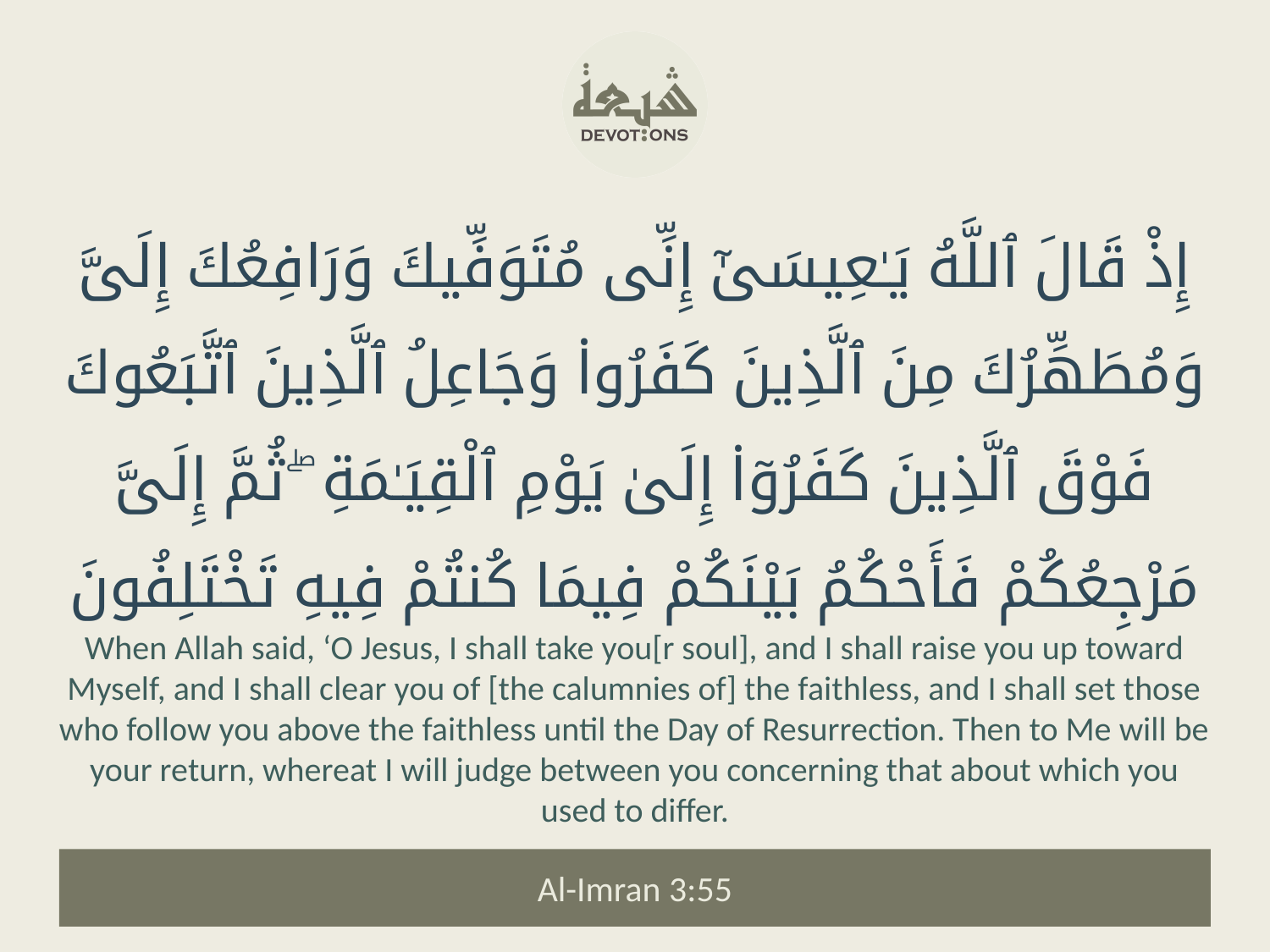

إِذْ قَالَ ٱللَّهُ يَـٰعِيسَىٰٓ إِنِّى مُتَوَفِّيكَ وَرَافِعُكَ إِلَىَّ وَمُطَهِّرُكَ مِنَ ٱلَّذِينَ كَفَرُوا۟ وَجَاعِلُ ٱلَّذِينَ ٱتَّبَعُوكَ فَوْقَ ٱلَّذِينَ كَفَرُوٓا۟ إِلَىٰ يَوْمِ ٱلْقِيَـٰمَةِ ۖ ثُمَّ إِلَىَّ مَرْجِعُكُمْ فَأَحْكُمُ بَيْنَكُمْ فِيمَا كُنتُمْ فِيهِ تَخْتَلِفُونَ
When Allah said, ‘O Jesus, I shall take you[r soul], and I shall raise you up toward Myself, and I shall clear you of [the calumnies of] the faithless, and I shall set those who follow you above the faithless until the Day of Resurrection. Then to Me will be your return, whereat I will judge between you concerning that about which you used to differ.
Al-Imran 3:55